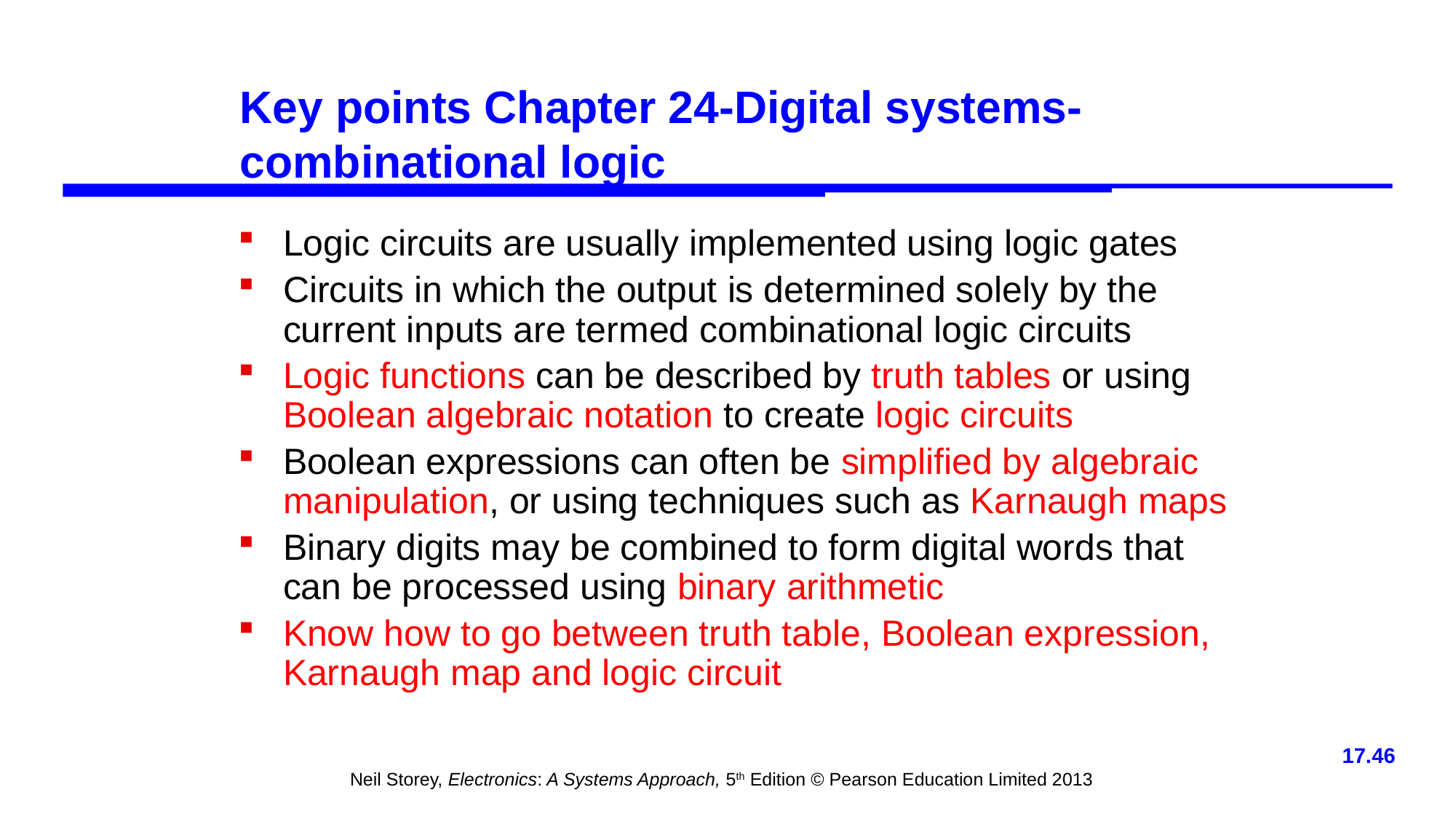

# Key points Chapter 24-Digital systems- combinational logic
Logic circuits are usually implemented using logic gates
Circuits in which the output is determined solely by the current inputs are termed combinational logic circuits
Logic functions can be described by truth tables or using Boolean algebraic notation to create logic circuits
Boolean expressions can often be simplified by algebraic manipulation, or using techniques such as Karnaugh maps
Binary digits may be combined to form digital words that can be processed using binary arithmetic
Know how to go between truth table, Boolean expression, Karnaugh map and logic circuit